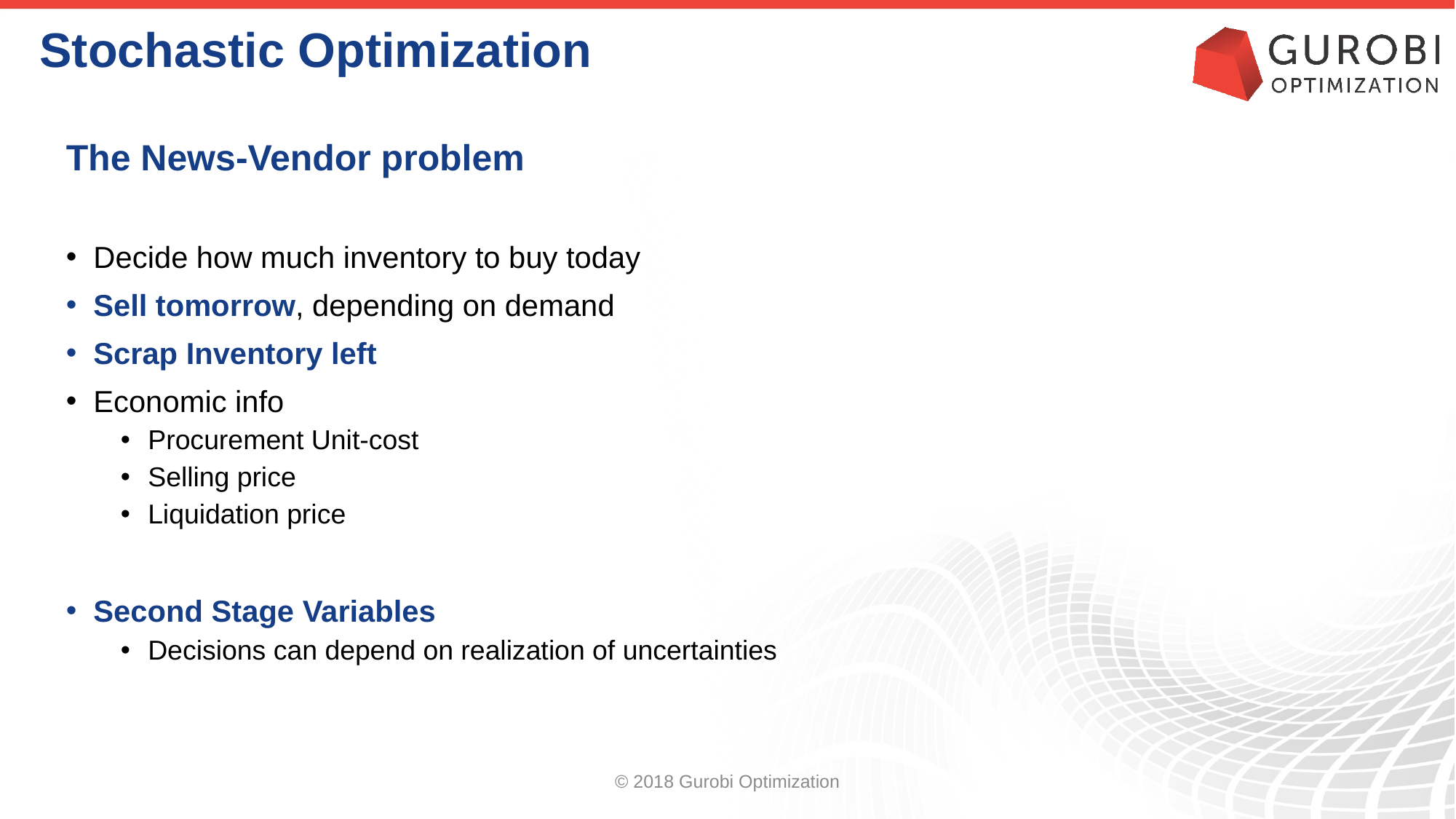

# Stochastic Optimization
The News-Vendor problem

Decide how much inventory to buy today
Sell tomorrow, depending on demand
Scrap Inventory left
Economic info
Procurement Unit-cost
Selling price
Liquidation price

Second Stage Variables
Decisions can depend on realization of uncertainties
© 2018 Gurobi Optimization